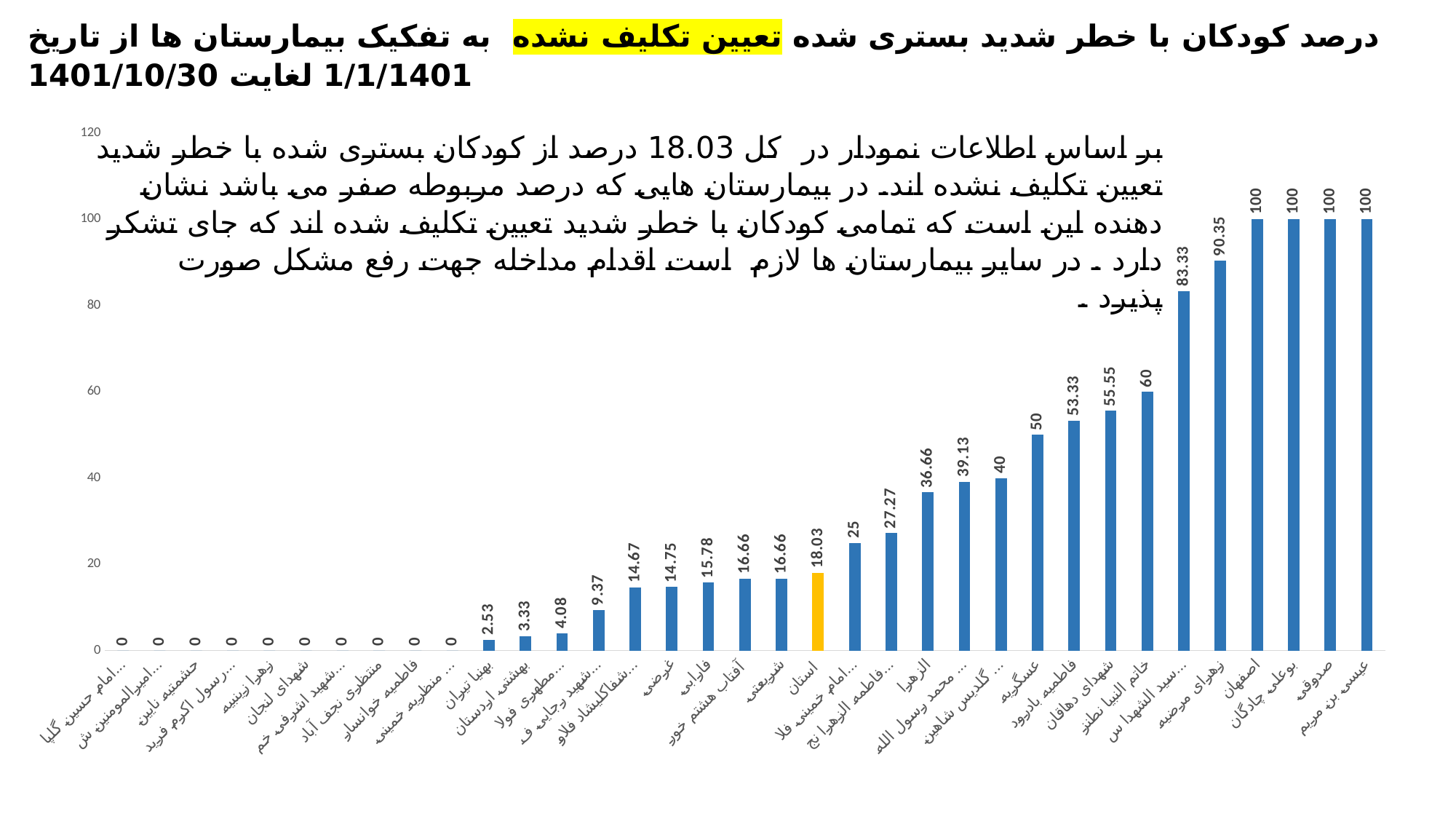

# درصد کودکان با خطر شدید بستری شده تعیین تکلیف نشده  به تفکیک بیمارستان ها از تاریخ 1/1/1401 لغایت 1401/10/30

### Chart

| Category | درصد تعیین تکلیف نشده  |
|---|---|
| امام حسین گلپایگان | 0.0 |
| امیرالمومنین شهرضا | 0.0 |
| حشمتیه نایین | 0.0 |
| رسول اکرم فریدونشهر  | 0.0 |
| زهرا زینبیه | 0.0 |
| شهدای لنجان | 0.0 |
| شهید اشرفی خمینی شهر  | 0.0 |
| منتظری نجف آباد | 0.0 |
| فاطمیه خوانسار | 0.0 |
| منظریه خمینی شهر  | 0.0 |
| بهنیا تیران | 2.53 |
| بهشتی اردستان | 3.33 |
| مطهری فولادشهر | 4.08 |
| شهید رجایی فریدن | 9.37 |
| شفاکلیشاد فلاورجان | 14.67 |
| غرضی | 14.75 |
| فارابی | 15.78 |
| آفتاب هشتم خور  | 16.66 |
| شریعتی | 16.66 |
| استان  | 18.03 |
| امام خمینی فلاورجان | 25.0 |
| فاطمه الزهرا نجف آباد | 27.27 |
| الزهرا | 36.66 |
| محمد رسول الله مبارکه  | 39.13 |
| گلدیس شاهین شهر  | 40.0 |
| عسگریه | 50.0 |
| فاطمیه بادرود | 53.33 |
| شهدای دهاقان | 55.55 |
| خاتم النبیا نطنز | 60.0 |
| سید الشهدا سمیرم | 83.33 |
| زهرای مرضیه | 90.35 |
| اصفهان | 100.0 |
| بوعلی چادگان | 100.0 |
| صدوقی | 100.0 |
| عیسی بن مریم | 100.0 |